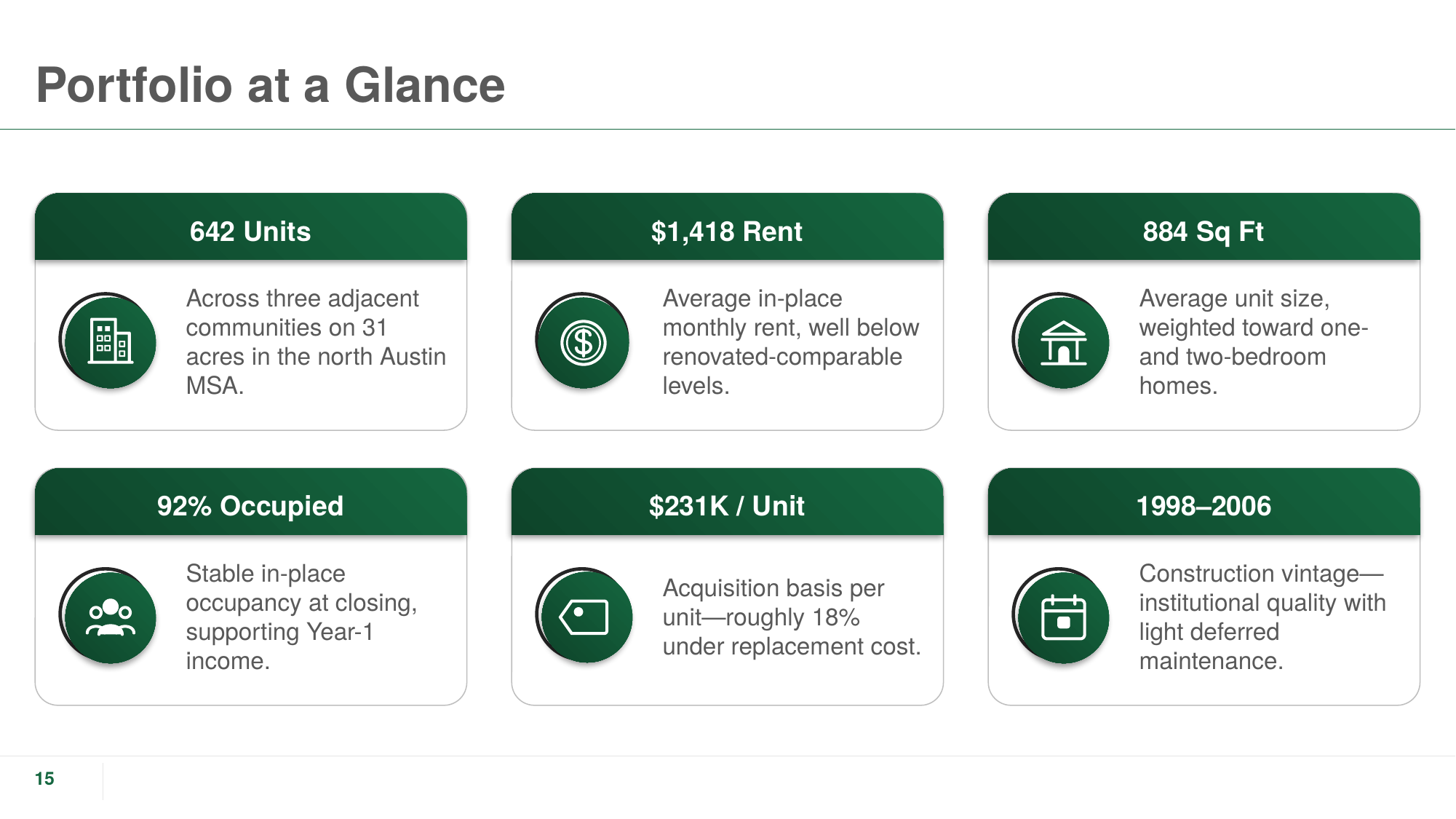

# Portfolio at a Glance
642 Units
$1,418 Rent
884 Sq Ft

Across three adjacent communities on 31 acres in the north Austin MSA.
Average in-place monthly rent, well below renovated-comparable levels.
Average unit size, weighted toward one- and two-bedroom homes.

92% Occupied
$231K / Unit
1998–2006

Stable in-place occupancy at closing, supporting Year-1 income.
Acquisition basis per unit—roughly 18% under replacement cost.
Construction vintage—institutional quality with light deferred maintenance.

15